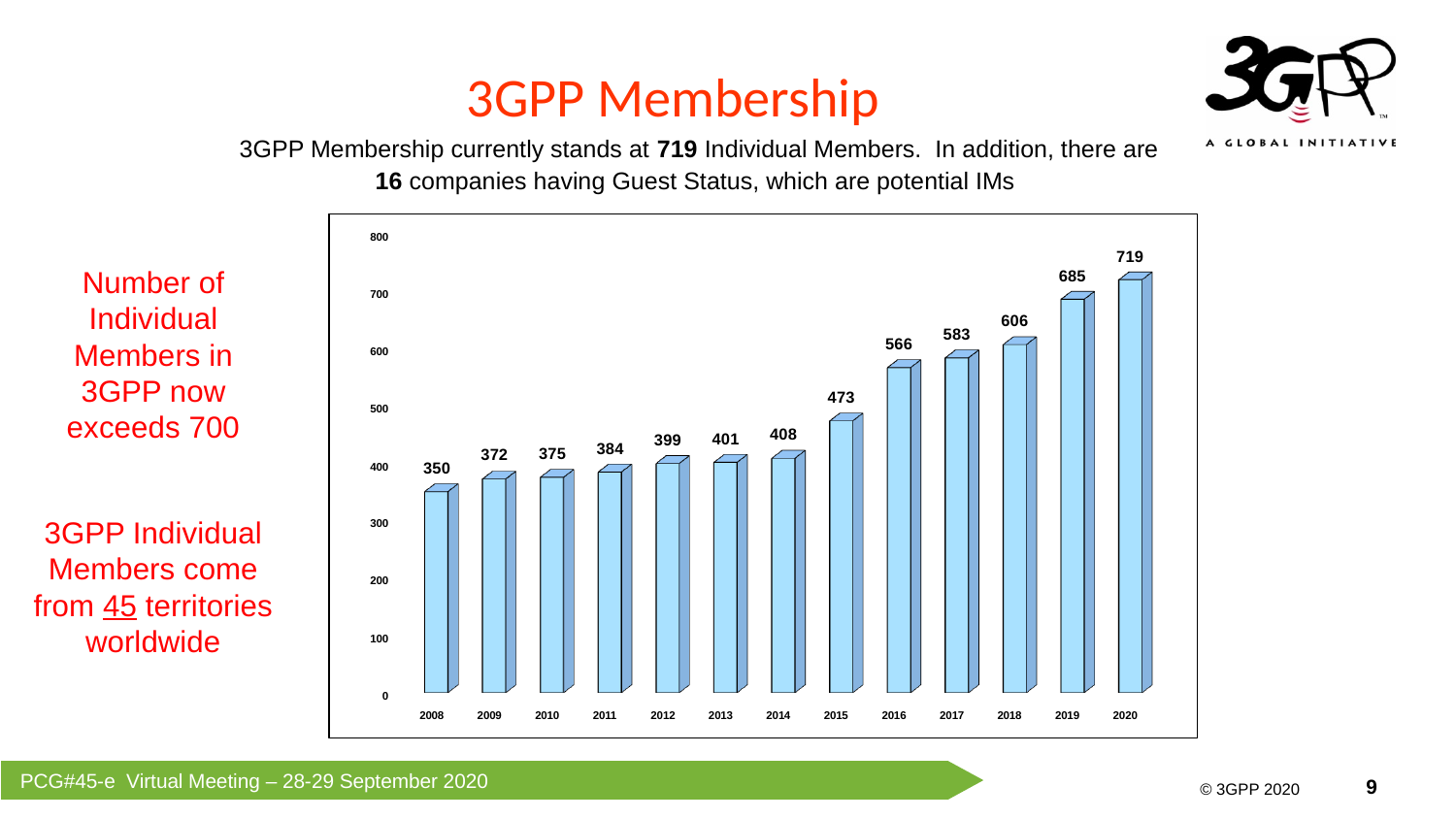

# 3GPP Membership
3GPP Membership currently stands at 719 Individual Members.  In addition, there are 16 companies having Guest Status, which are potential IMs

[unsupported chart]

Number of Individual Members in 3GPP now exceeds 700
3GPP Individual Members come from 45 territories worldwide